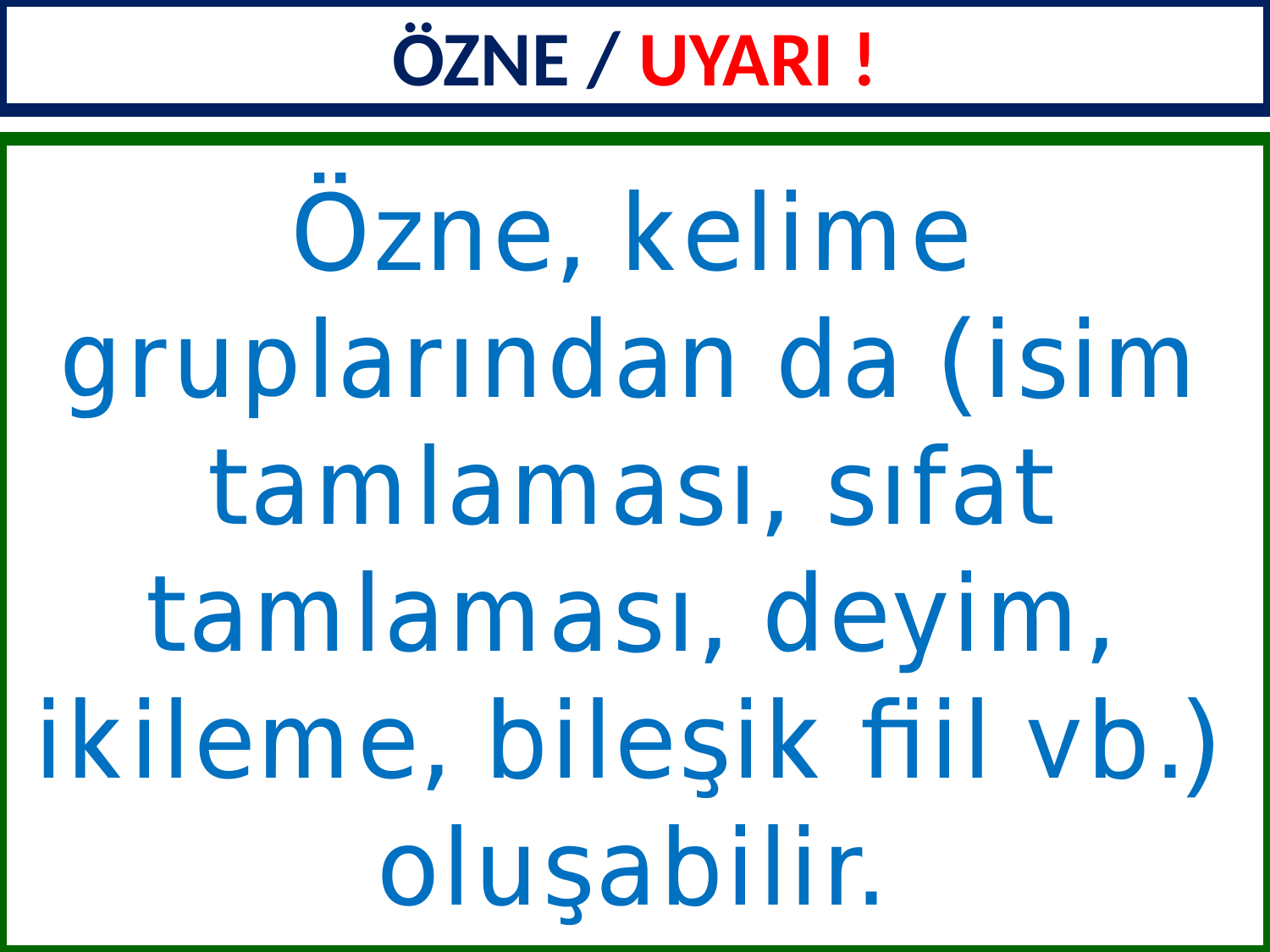

ÖZNE / UYARI !
Özne, kelime gruplarından da (isim tamlaması, sıfat tamlaması, deyim, ikileme, bileşik fiil vb.) oluşabilir.